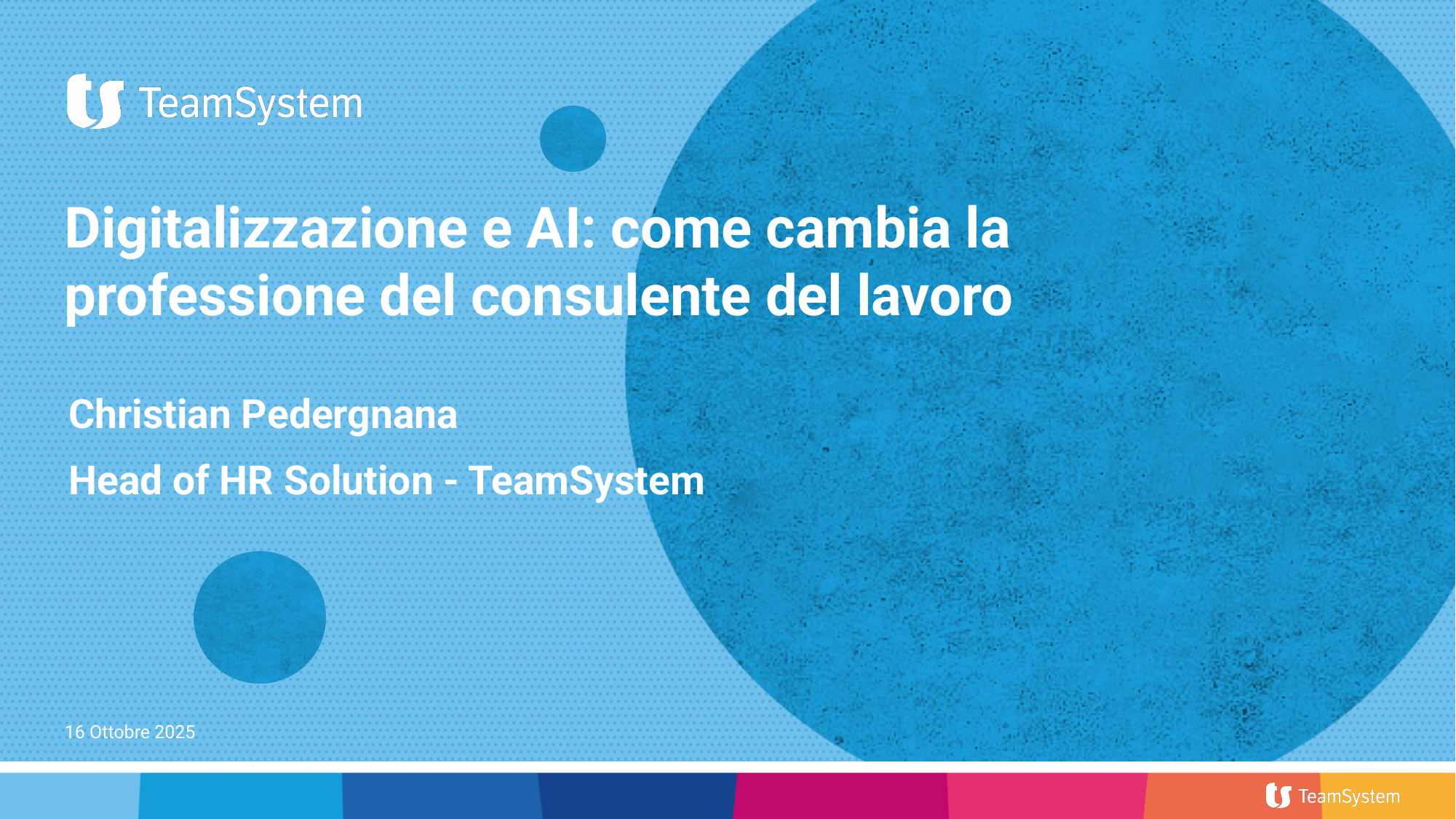

# Digitalizzazione e AI: come cambia la professione del consulente del lavoro
Christian Pedergnana
Head of HR Solution - TeamSystem
16 Ottobre 2025